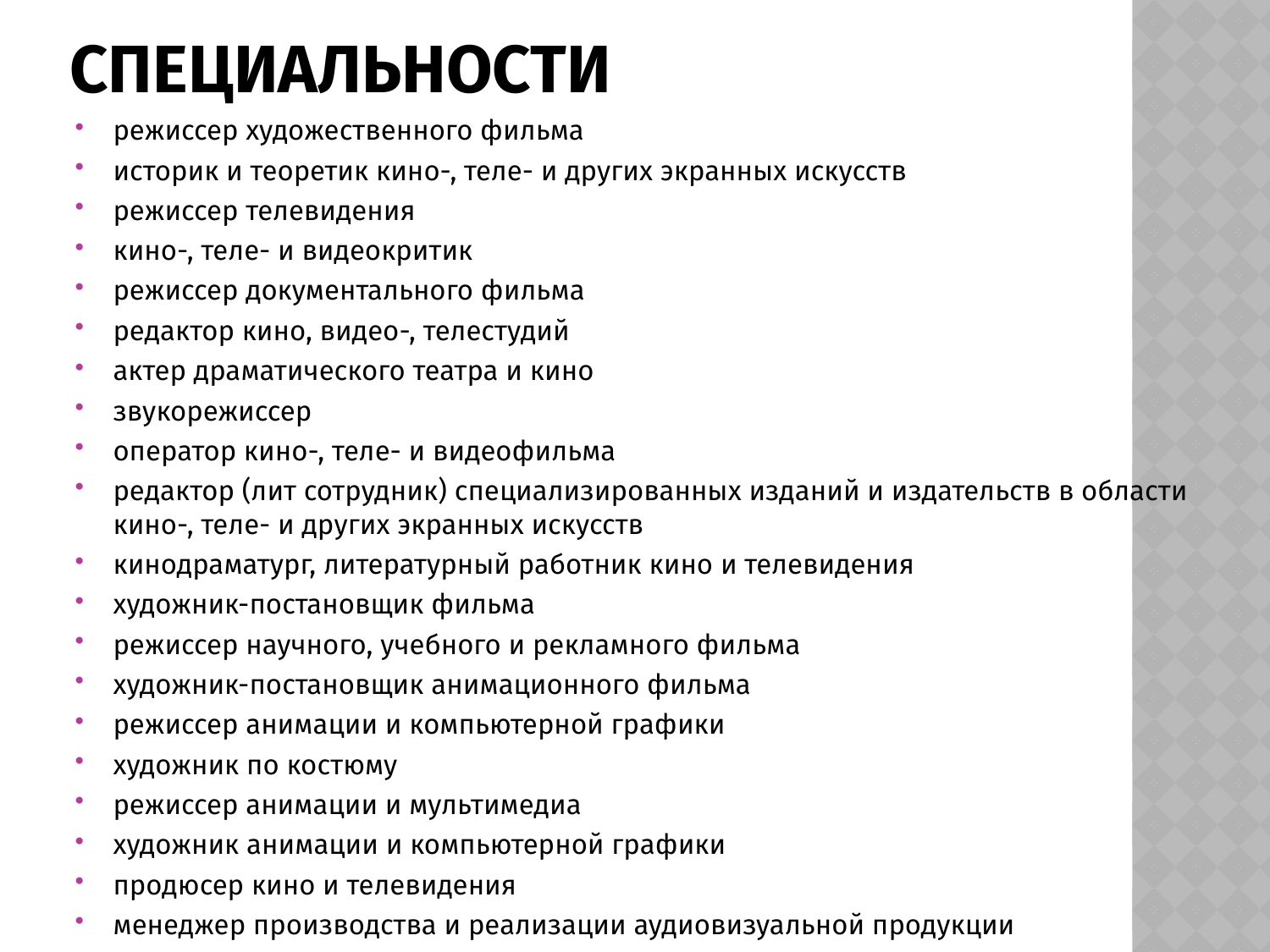

# Специальности
режиссер художественного фильма
историк и теоретик кино-, теле- и других экранных искусств
режиссер телевидения
кино-, теле- и видеокритик
режиссер документального фильма
редактор кино, видео-, телестудий
актер драматического театра и кино
звукорежиссер
оператор кино-, теле- и видеофильма
редактор (лит сотрудник) специализированных изданий и издательств в области кино-, теле- и других экранных искусств
кинодраматург, литературный работник кино и телевидения
художник-постановщик фильма
режиссер научного, учебного и рекламного фильма
художник-постановщик анимационного фильма
режиссер анимации и компьютерной графики
художник по костюму
режиссер анимации и мультимедиа
художник анимации и компьютерной графики
продюсер кино и телевидения
менеджер производства и реализации аудиовизуальной продукции